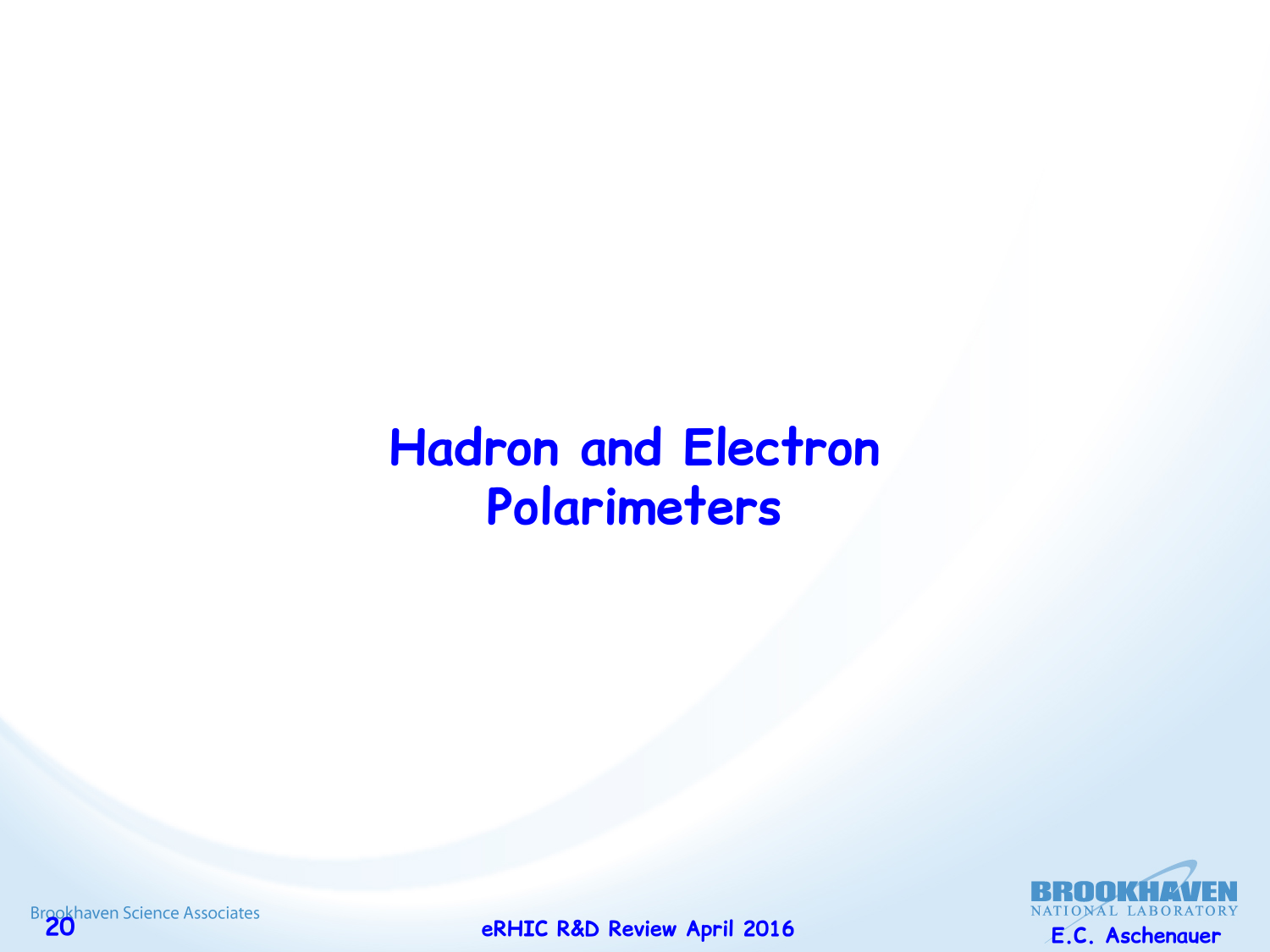

Hadron and Electron
Polarimeters
eRHIC R&D Review April 2016
E.C. Aschenauer
20